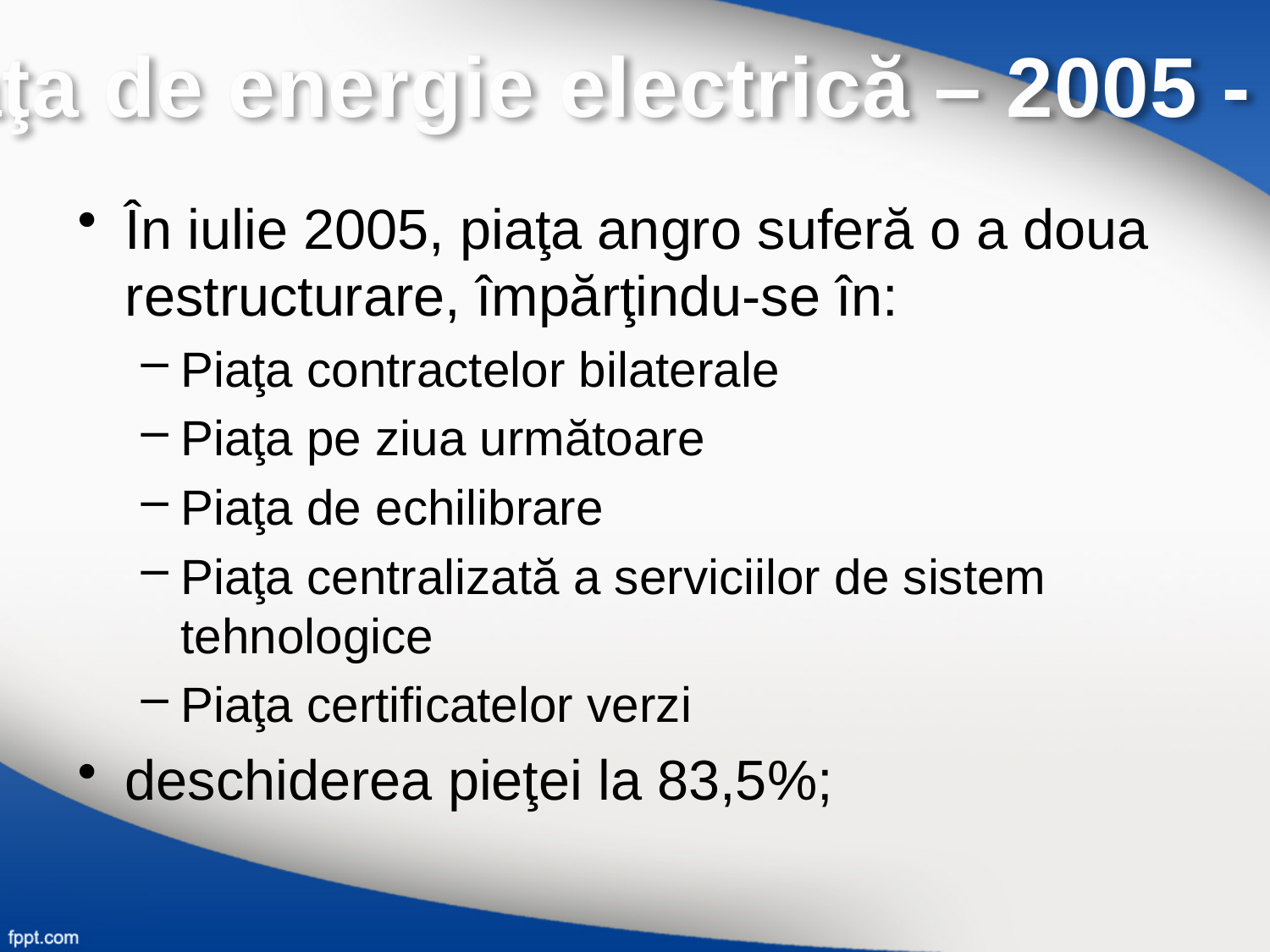

Piaţa de energie electrică – 2005 - azi
În iulie 2005, piaţa angro suferă o a doua restructurare, împărţindu-se în:
Piaţa contractelor bilaterale
Piaţa pe ziua următoare
Piaţa de echilibrare
Piaţa centralizată a serviciilor de sistem tehnologice
Piaţa certificatelor verzi
deschiderea pieţei la 83,5%;